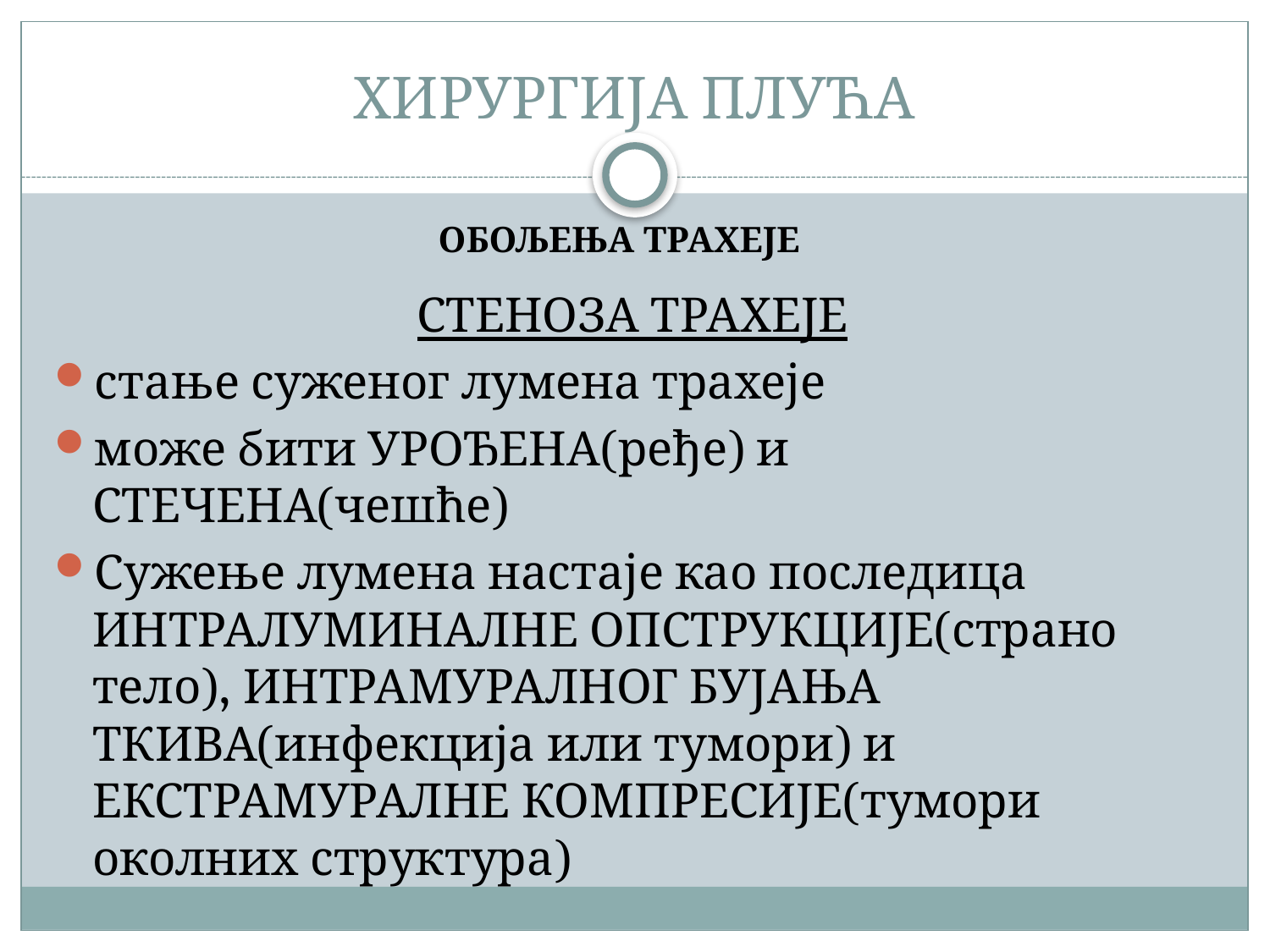

# ХИРУРГИЈА ПЛУЋА
ОБОЉЕЊА ТРАХЕЈЕ

СТЕНОЗА ТРАХЕЈЕ
стање суженог лумена трахеје
може бити УРОЂЕНА(ређе) и СТЕЧЕНА(чешће)
Сужење лумена настаје као последица ИНТРАЛУМИНАЛНЕ ОПСТРУКЦИЈЕ(страно тело), ИНТРАМУРАЛНОГ БУЈАЊА ТКИВА(инфекција или тумори) и ЕКСТРАМУРАЛНЕ КОМПРЕСИЈЕ(тумори околних структура)